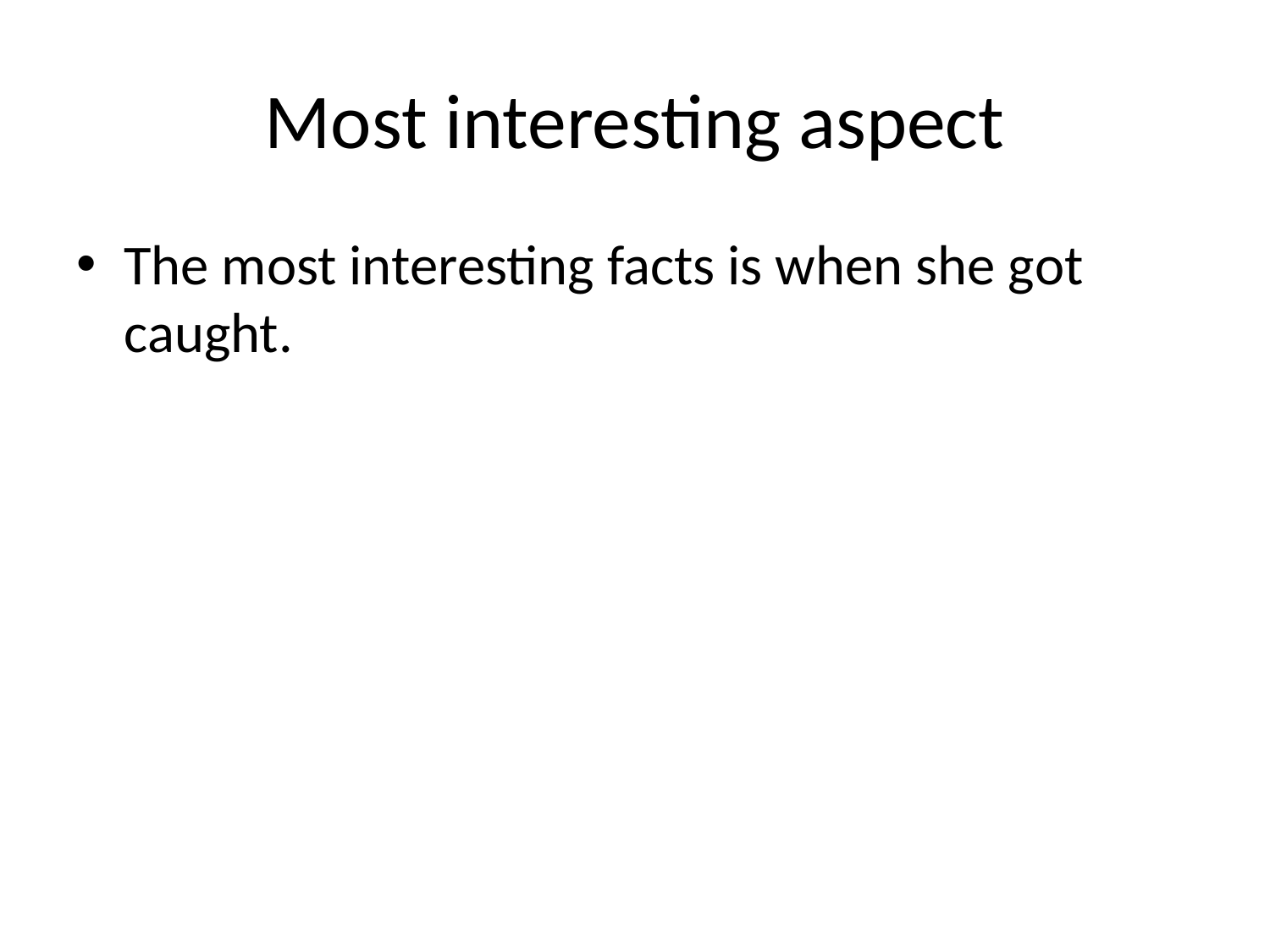

# Most interesting aspect
The most interesting facts is when she got caught.